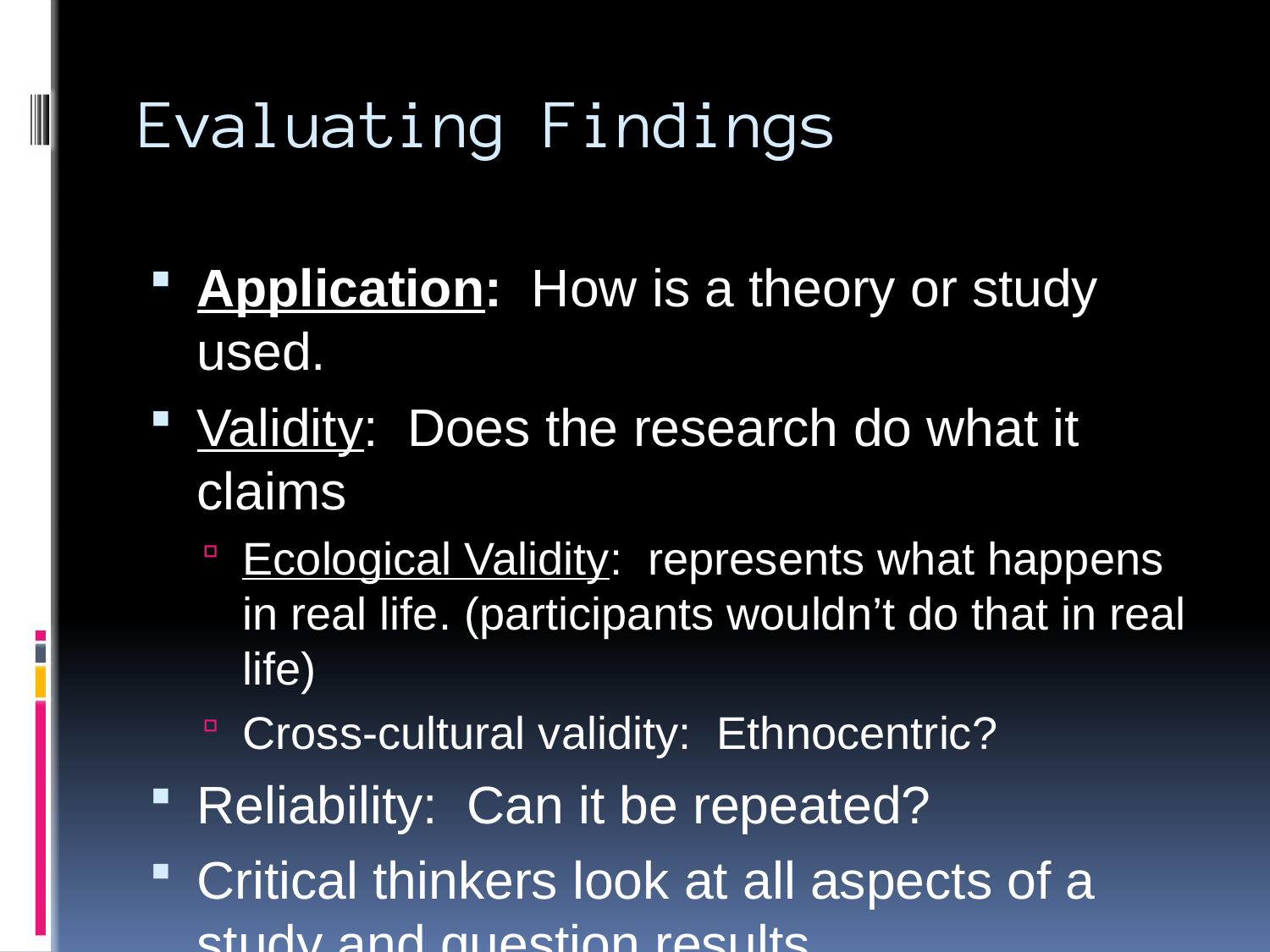

# Evaluating Findings
Application:  How is a theory or study used.
Validity:  Does the research do what it claims
Ecological Validity:  represents what happens in real life. (participants wouldn’t do that in real life)
Cross-cultural validity:  Ethnocentric?
Reliability:  Can it be repeated?
Critical thinkers look at all aspects of a study and question results.
What kinds of questions would we ask.